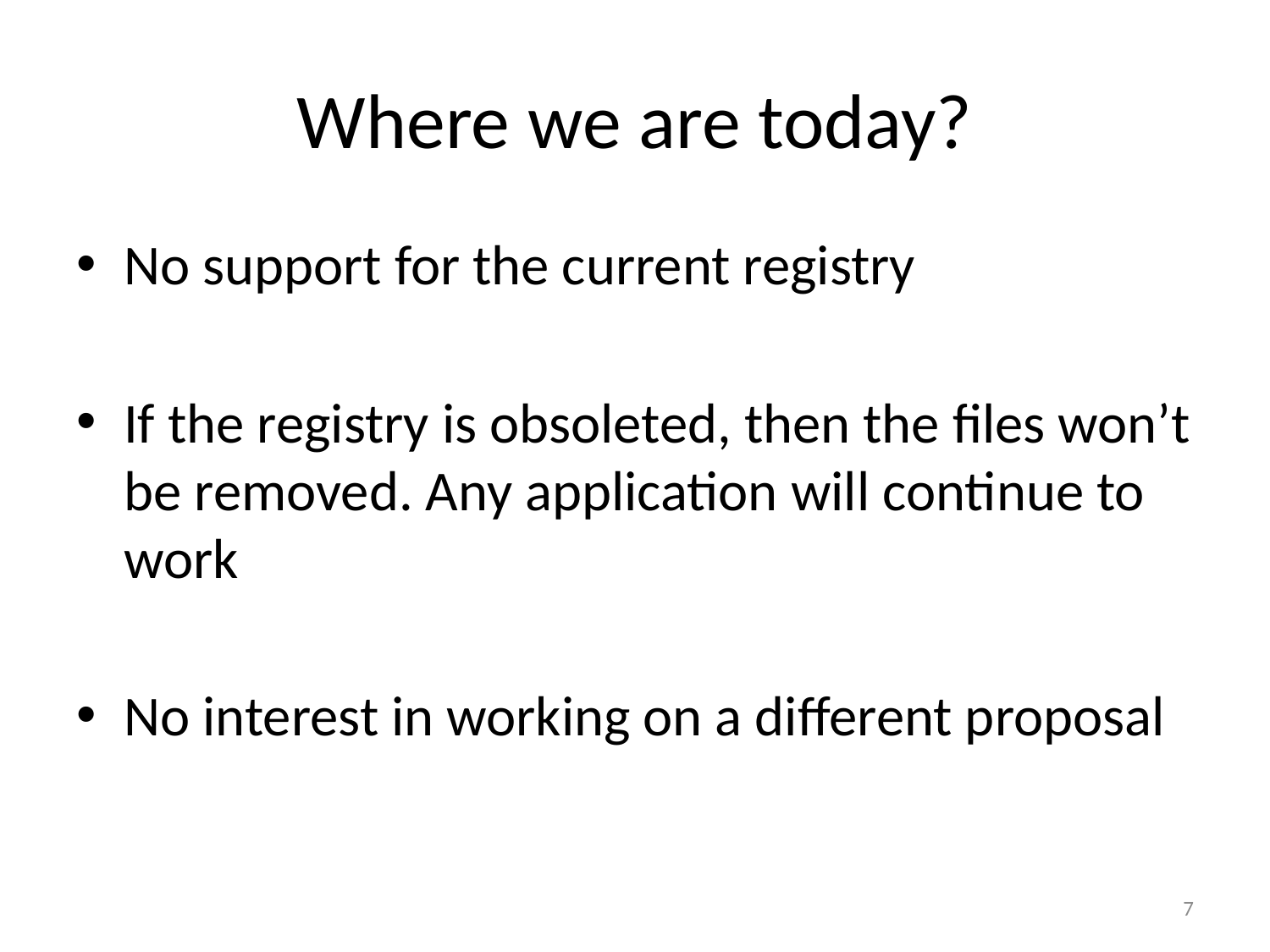

# Where we are today?
No support for the current registry

If the registry is obsoleted, then the files won’t be removed. Any application will continue to work

No interest in working on a different proposal

7